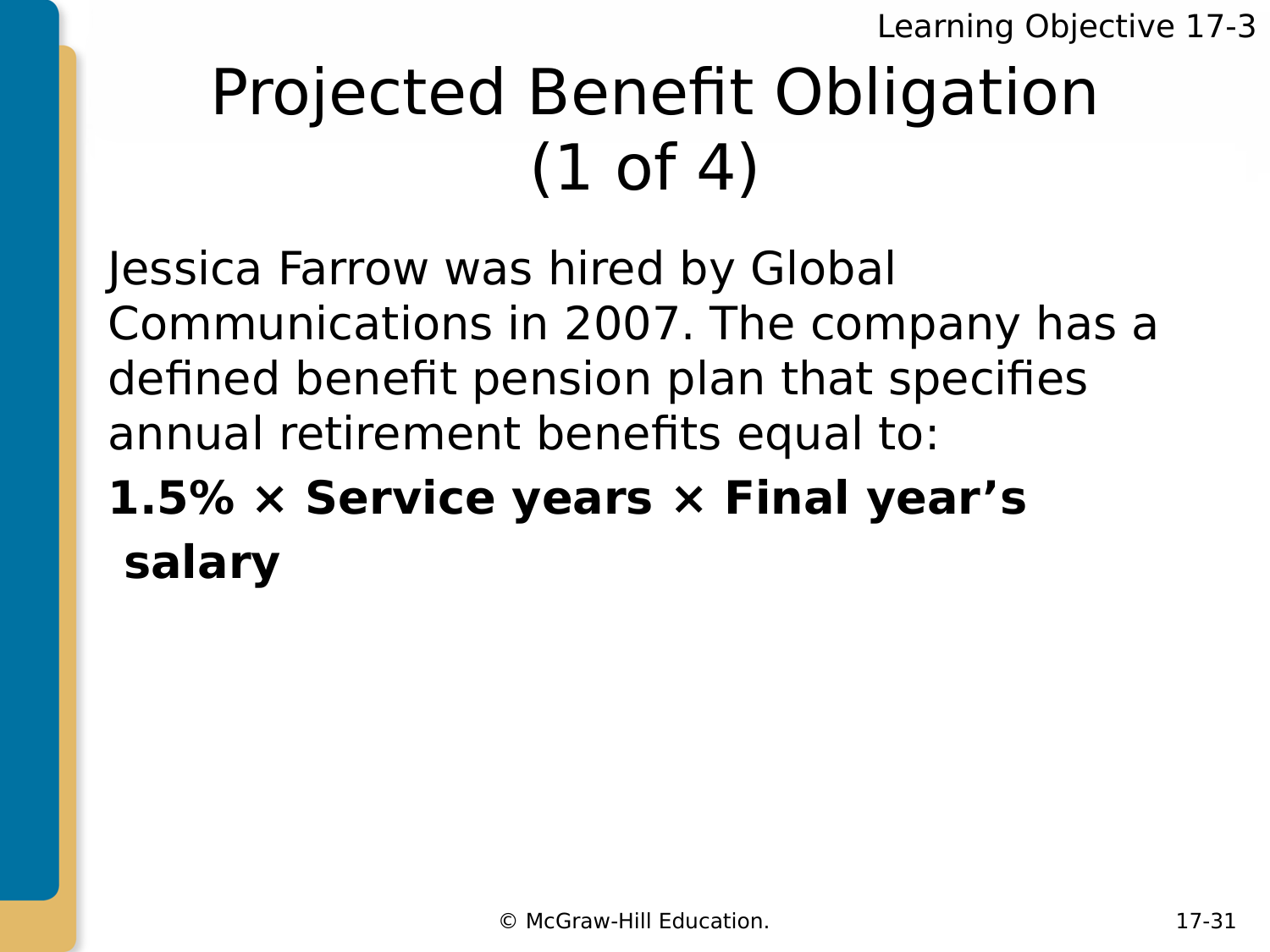

Learning Objective 17-3
# Projected Benefit Obligation (1 of 4)
Jessica Farrow was hired by Global Communications in 2007. The company has a defined benefit pension plan that specifies annual retirement benefits equal to:
1.5% × Service years × Final year’s
 salary